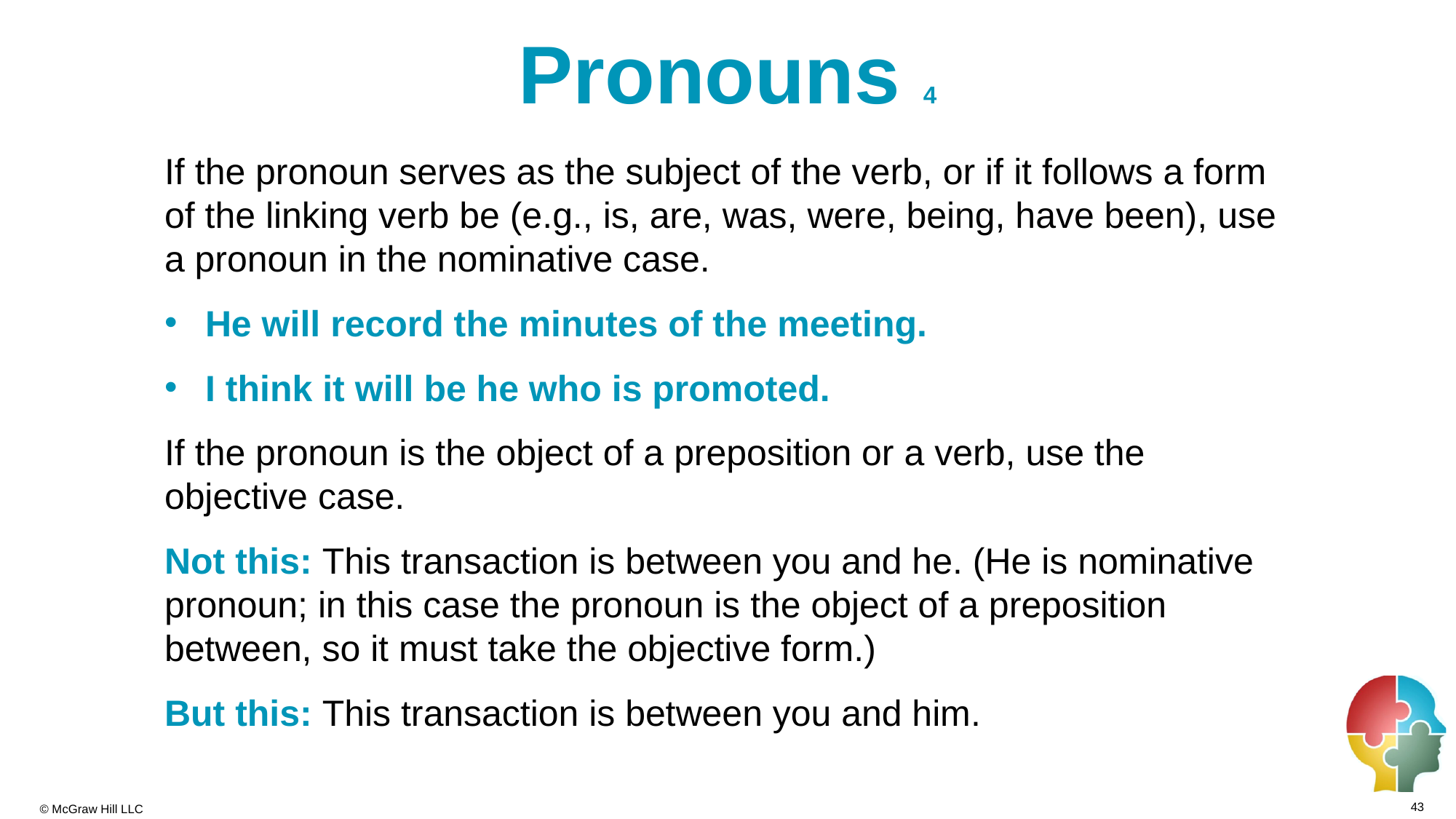

# Pronouns 4
If the pronoun serves as the subject of the verb, or if it follows a form of the linking verb be (e.g., is, are, was, were, being, have been), use a pronoun in the nominative case.
He will record the minutes of the meeting.
I think it will be he who is promoted.
If the pronoun is the object of a preposition or a verb, use the objective case.
Not this: This transaction is between you and he. (He is nominative pronoun; in this case the pronoun is the object of a preposition between, so it must take the objective form.)
But this: This transaction is between you and him.
43